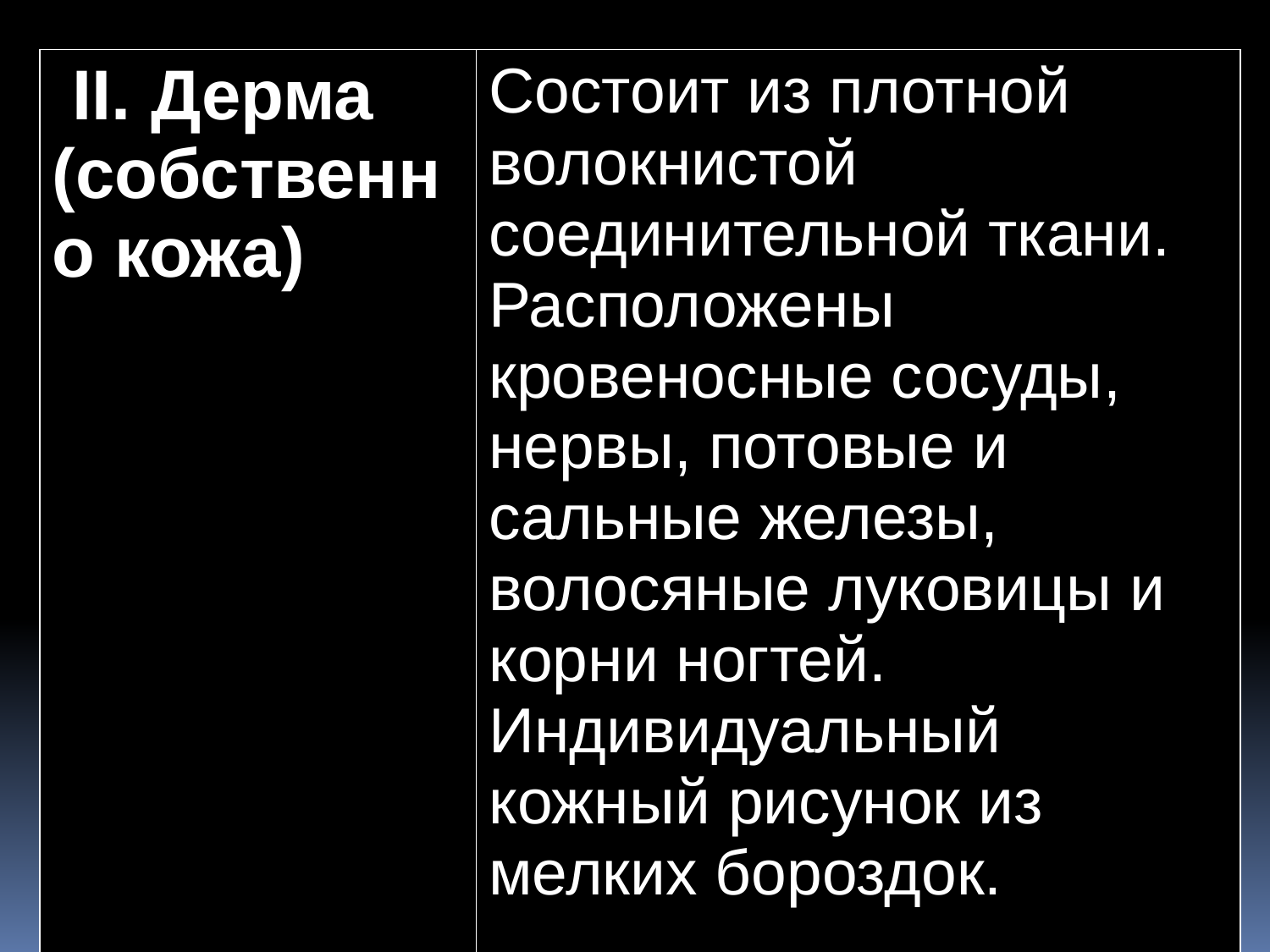

| II. Дерма (собственно кожа) | Состоит из плотной волокнистой соединительной ткани. Расположены кровеносные сосуды, нервы, потовые и сальные железы, волосяные луковицы и корни ногтей. Индивидуальный кожный рисунок из мелких бороздок. |
| --- | --- |